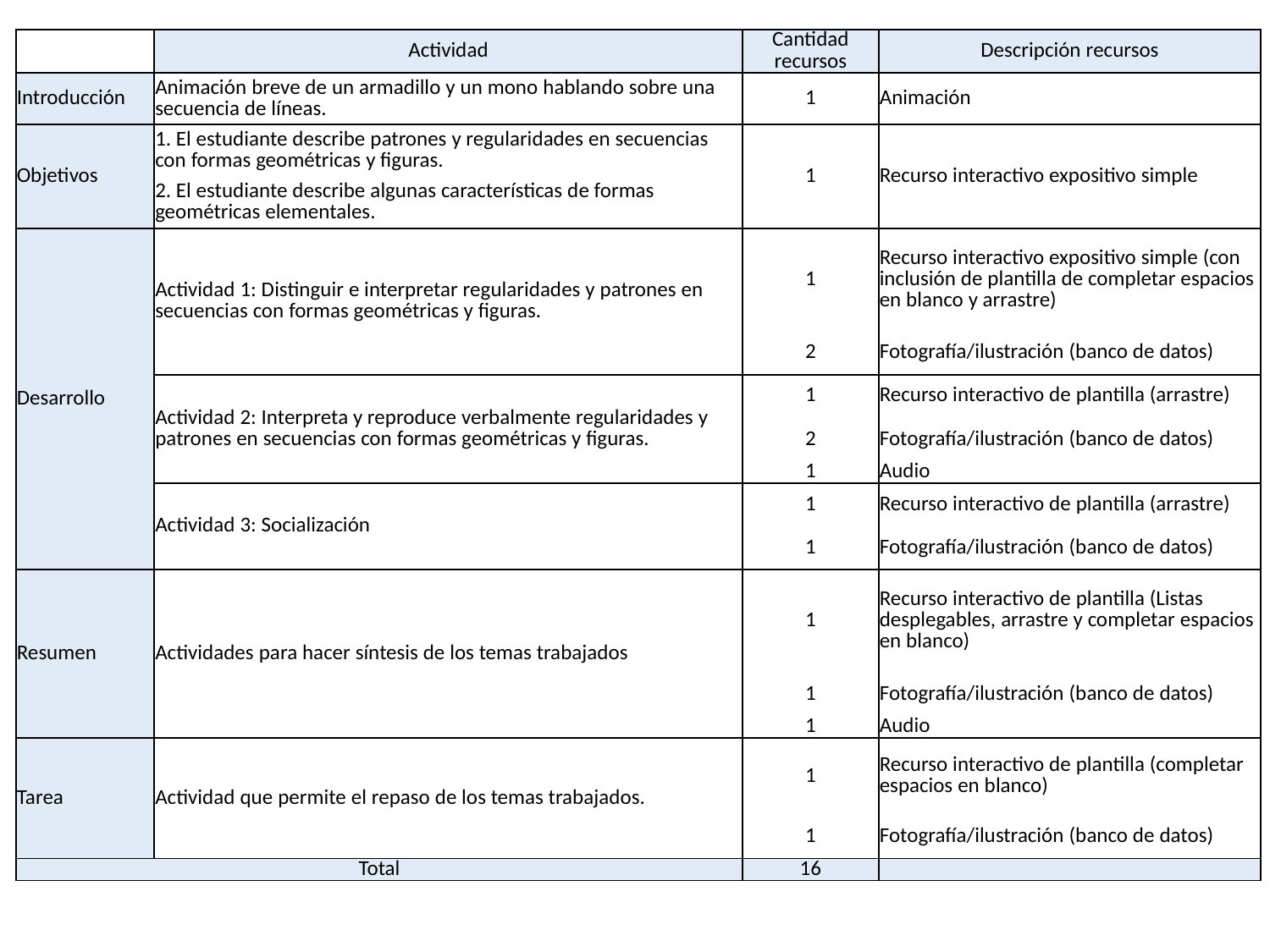

|  | Actividad | Cantidad recursos | Descripción recursos |
| --- | --- | --- | --- |
| Introducción | Animación breve de un armadillo y un mono hablando sobre una secuencia de líneas. | 1 | Animación |
| Objetivos | 1. El estudiante describe patrones y regularidades en secuencias con formas geométricas y figuras. | 1 | Recurso interactivo expositivo simple |
|  | 2. El estudiante describe algunas características de formas geométricas elementales. |  |  |
| Desarrollo | Actividad 1: Distinguir e interpretar regularidades y patrones en secuencias con formas geométricas y figuras. | 1 | Recurso interactivo expositivo simple (con inclusión de plantilla de completar espacios en blanco y arrastre) |
|  |  | 2 | Fotografía/ilustración (banco de datos) |
|  | Actividad 2: Interpreta y reproduce verbalmente regularidades y patrones en secuencias con formas geométricas y figuras. | 1 | Recurso interactivo de plantilla (arrastre) |
|  |  | 2 | Fotografía/ilustración (banco de datos) |
|  |  | 1 | Audio |
|  | Actividad 3: Socialización | 1 | Recurso interactivo de plantilla (arrastre) |
|  |  | 1 | Fotografía/ilustración (banco de datos) |
| Resumen | Actividades para hacer síntesis de los temas trabajados | 1 | Recurso interactivo de plantilla (Listas desplegables, arrastre y completar espacios en blanco) |
|  |  | 1 | Fotografía/ilustración (banco de datos) |
|  |  | 1 | Audio |
| Tarea | Actividad que permite el repaso de los temas trabajados. | 1 | Recurso interactivo de plantilla (completar espacios en blanco) |
|  |  | 1 | Fotografía/ilustración (banco de datos) |
| Total |  | 16 |  |